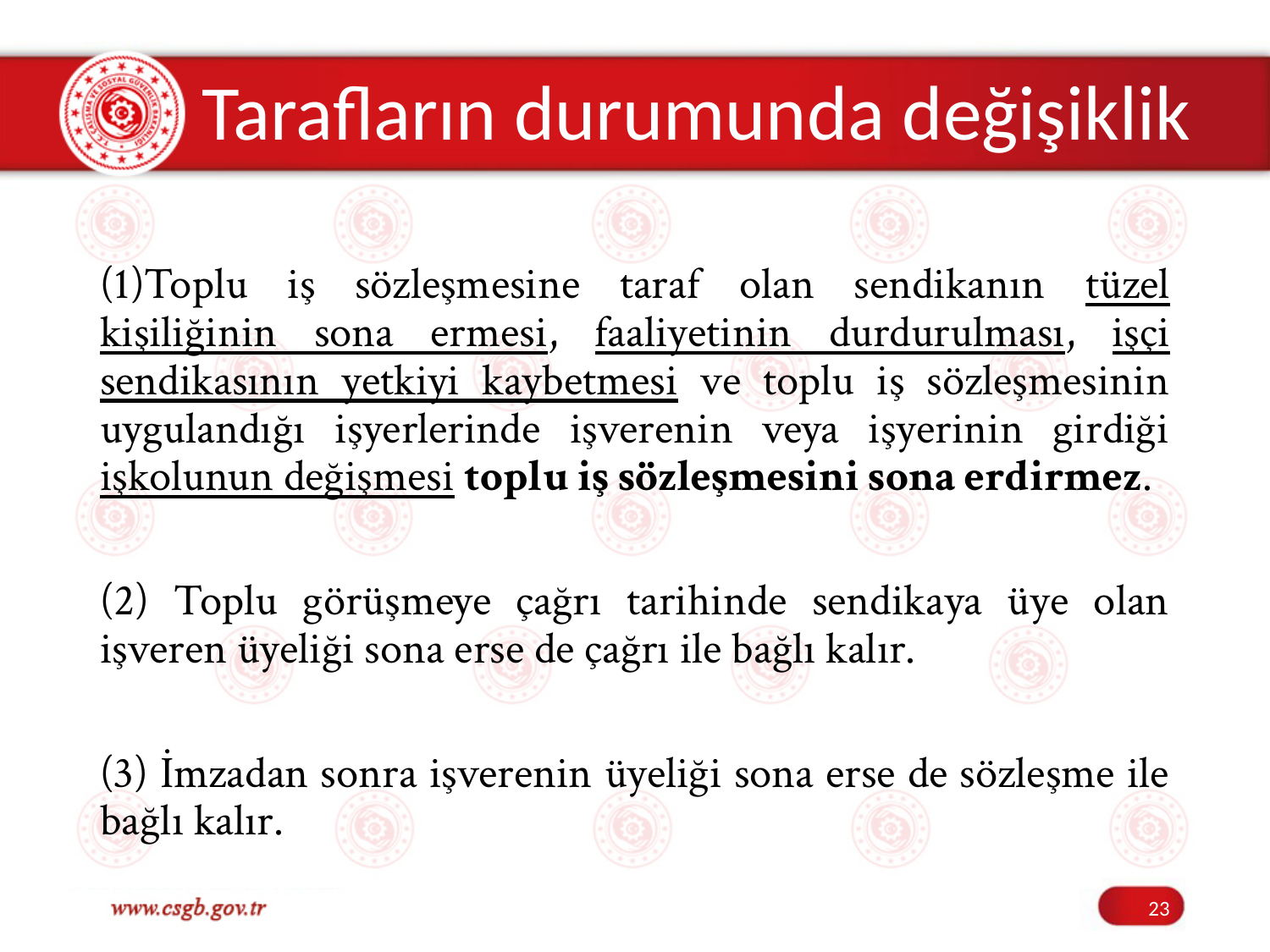

# Tarafların durumunda değişiklik
(1)Toplu iş sözleşmesine taraf olan sendikanın tüzel kişiliğinin sona ermesi, faaliyetinin durdurulması, işçi sendikasının yetkiyi kaybetmesi ve toplu iş sözleşmesinin uygulandığı işyerlerinde işverenin veya işyerinin girdiği işkolunun değişmesi toplu iş sözleşmesini sona erdirmez.

(2) Toplu görüşmeye çağrı tarihinde sendikaya üye olan işveren üyeliği sona erse de çağrı ile bağlı kalır.

(3) İmzadan sonra işverenin üyeliği sona erse de sözleşme ile bağlı kalır.

23